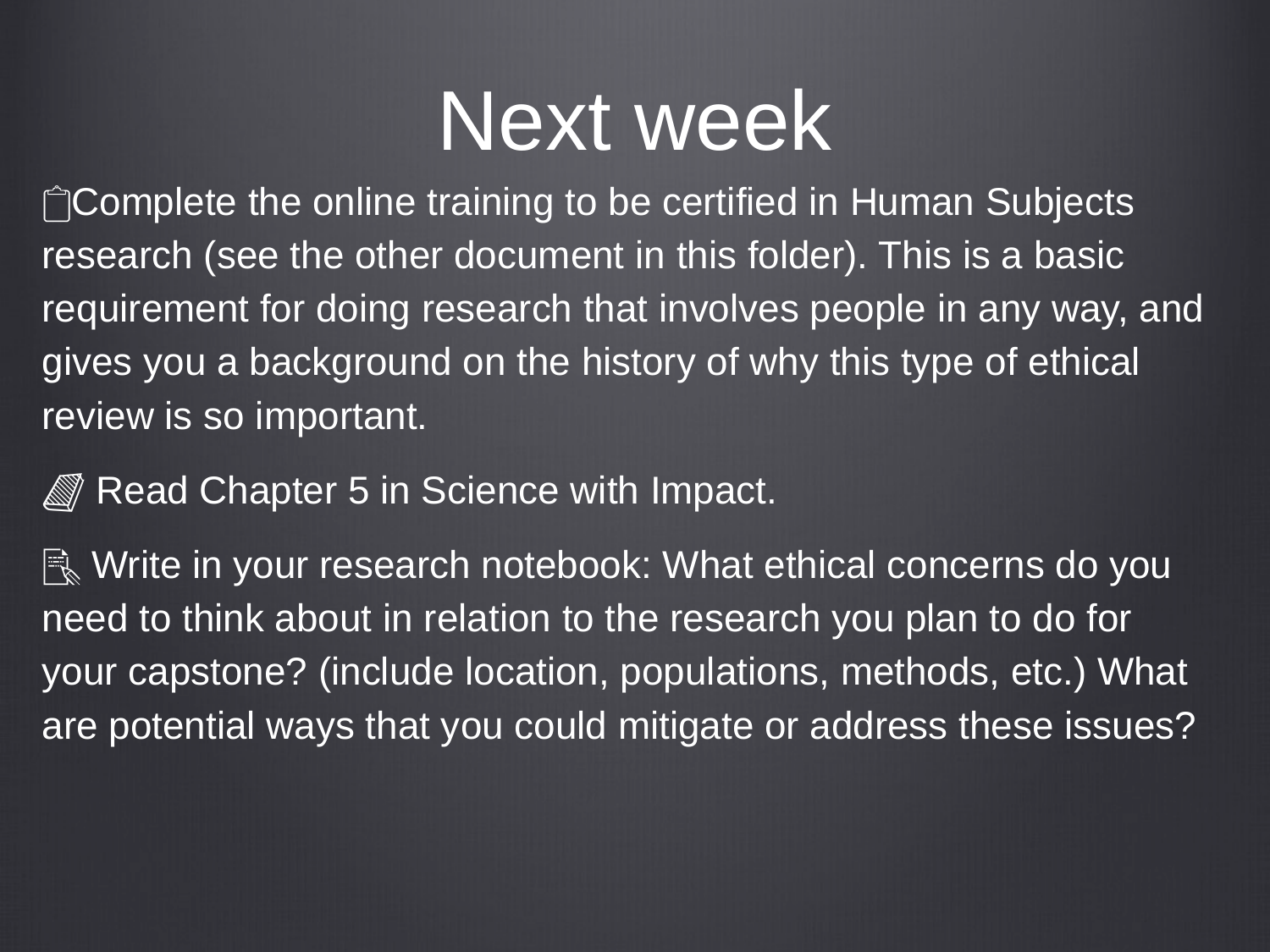

# Next week
📋Complete the online training to be certified in Human Subjects research (see the other document in this folder). This is a basic requirement for doing research that involves people in any way, and gives you a background on the history of why this type of ethical review is so important.
📗 Read Chapter 5 in Science with Impact.
📝 Write in your research notebook: What ethical concerns do you need to think about in relation to the research you plan to do for your capstone? (include location, populations, methods, etc.) What are potential ways that you could mitigate or address these issues?